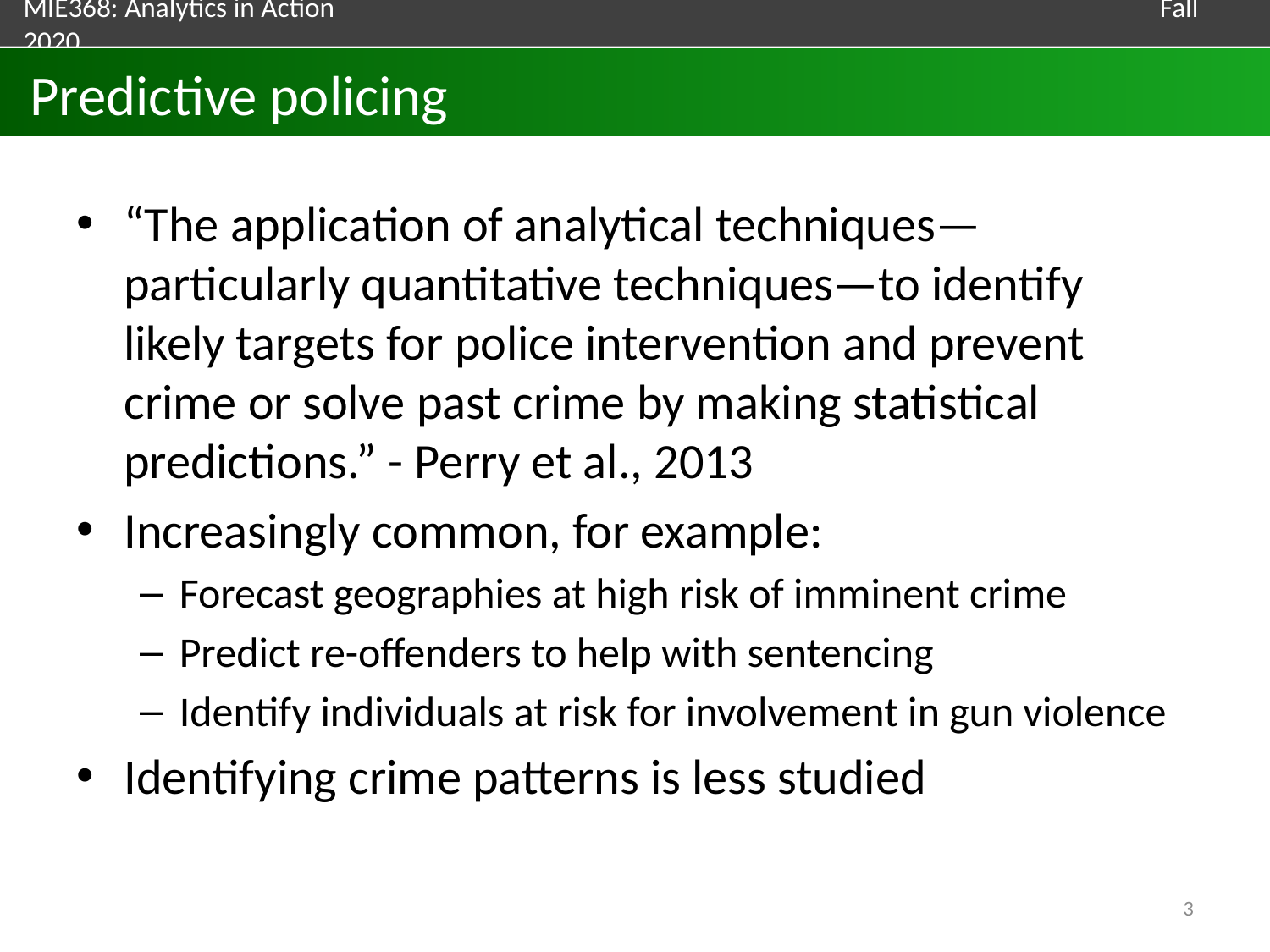

# Predictive policing
“The application of analytical techniques—particularly quantitative techniques—to identify likely targets for police intervention and prevent crime or solve past crime by making statistical predictions.” - Perry et al., 2013
Increasingly common, for example:
Forecast geographies at high risk of imminent crime
Predict re-offenders to help with sentencing
Identify individuals at risk for involvement in gun violence
Identifying crime patterns is less studied
3